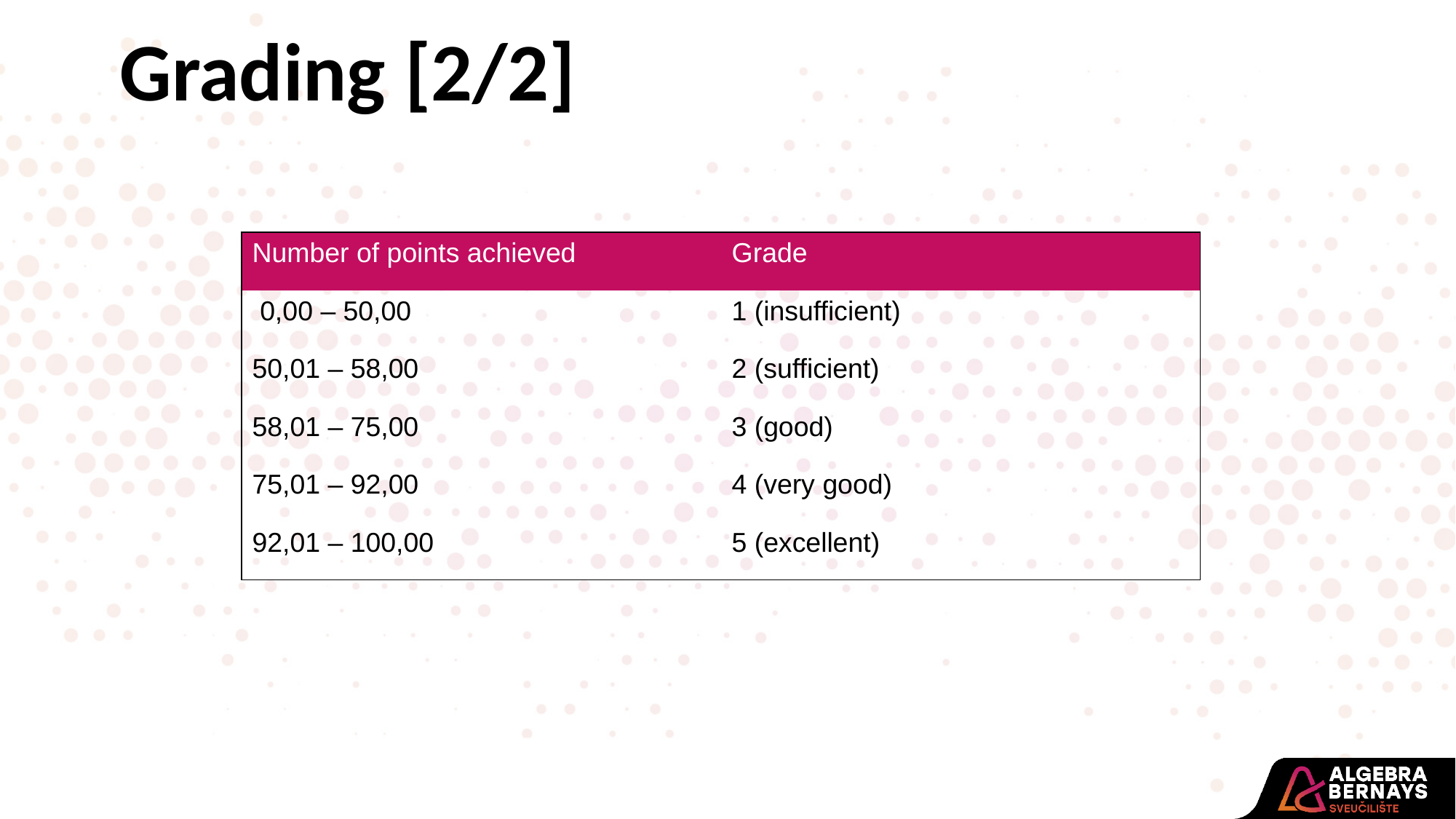

Grading [2/2]
| Number of points achieved | Grade |
| --- | --- |
| 0,00 – 50,00 | 1 (insufficient) |
| 50,01 – 58,00 | 2 (sufficient) |
| 58,01 – 75,00 | 3 (good) |
| 75,01 – 92,00 | 4 (very good) |
| 92,01 – 100,00 | 5 (excellent) |